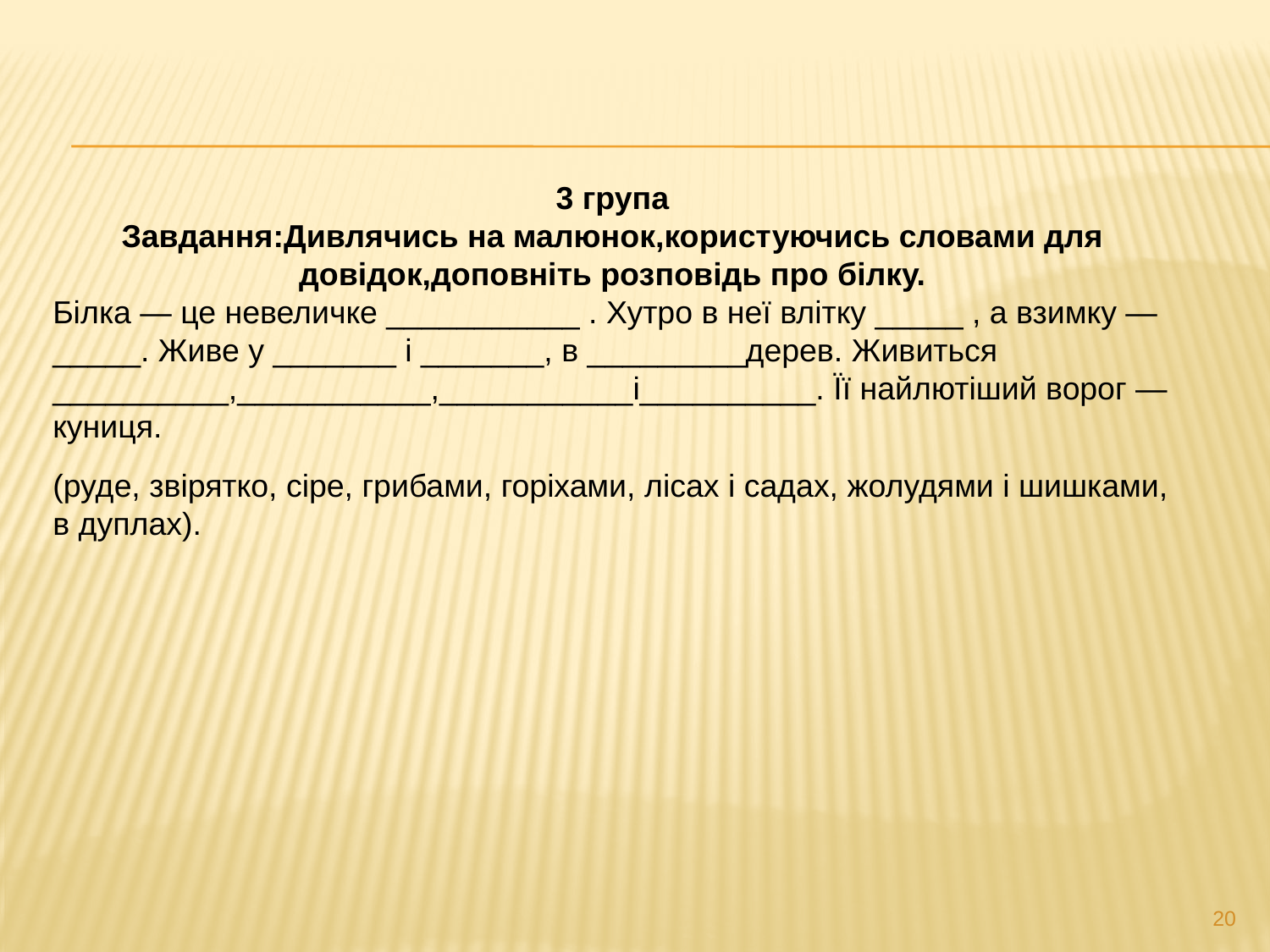

3 група
Завдання:Дивлячись на малюнок,користуючись словами для довідок,доповніть розповідь про білку.
Білка — це невеличке ___________ . Хутро в неї влітку _____ , а взимку —_____. Живе у _______ і _______, в _________дерев. Живиться __________,___________,___________і__________. Її найлютіший ворог — куниця.

(руде, звірятко, сіре, грибами, горіхами, лісах і садах, жолудями і шишками, в дуплах).

20